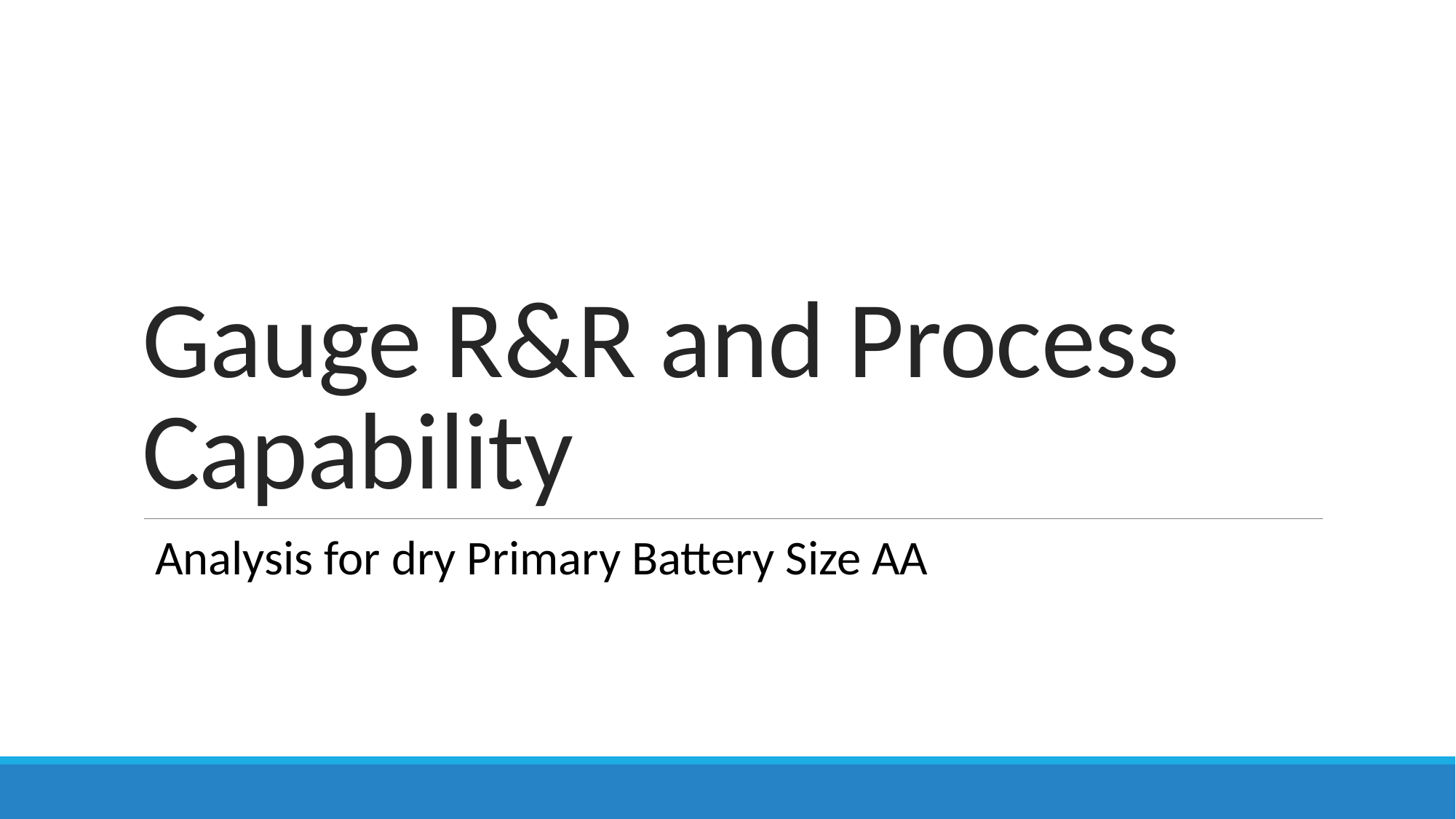

# Gauge R&R and Process Capability
Analysis for dry Primary Battery Size AA